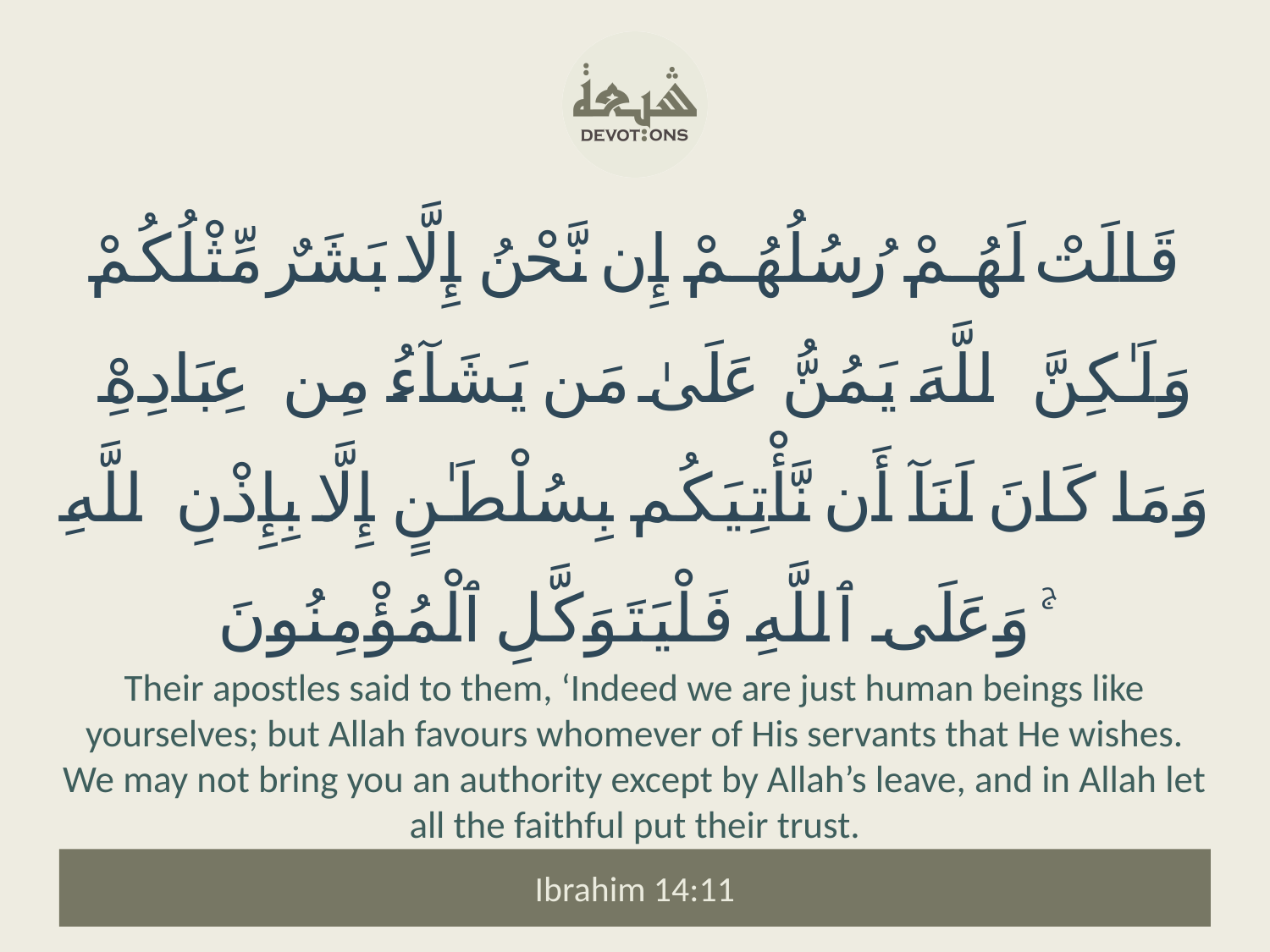

قَالَتْ لَهُمْ رُسُلُهُمْ إِن نَّحْنُ إِلَّا بَشَرٌ مِّثْلُكُمْ وَلَـٰكِنَّ ٱللَّهَ يَمُنُّ عَلَىٰ مَن يَشَآءُ مِنْ عِبَادِهِۦ ۖ وَمَا كَانَ لَنَآ أَن نَّأْتِيَكُم بِسُلْطَـٰنٍ إِلَّا بِإِذْنِ ٱللَّهِ ۚ وَعَلَى ٱللَّهِ فَلْيَتَوَكَّلِ ٱلْمُؤْمِنُونَ
Their apostles said to them, ‘Indeed we are just human beings like yourselves; but Allah favours whomever of His servants that He wishes. We may not bring you an authority except by Allah’s leave, and in Allah let all the faithful put their trust.
Ibrahim 14:11